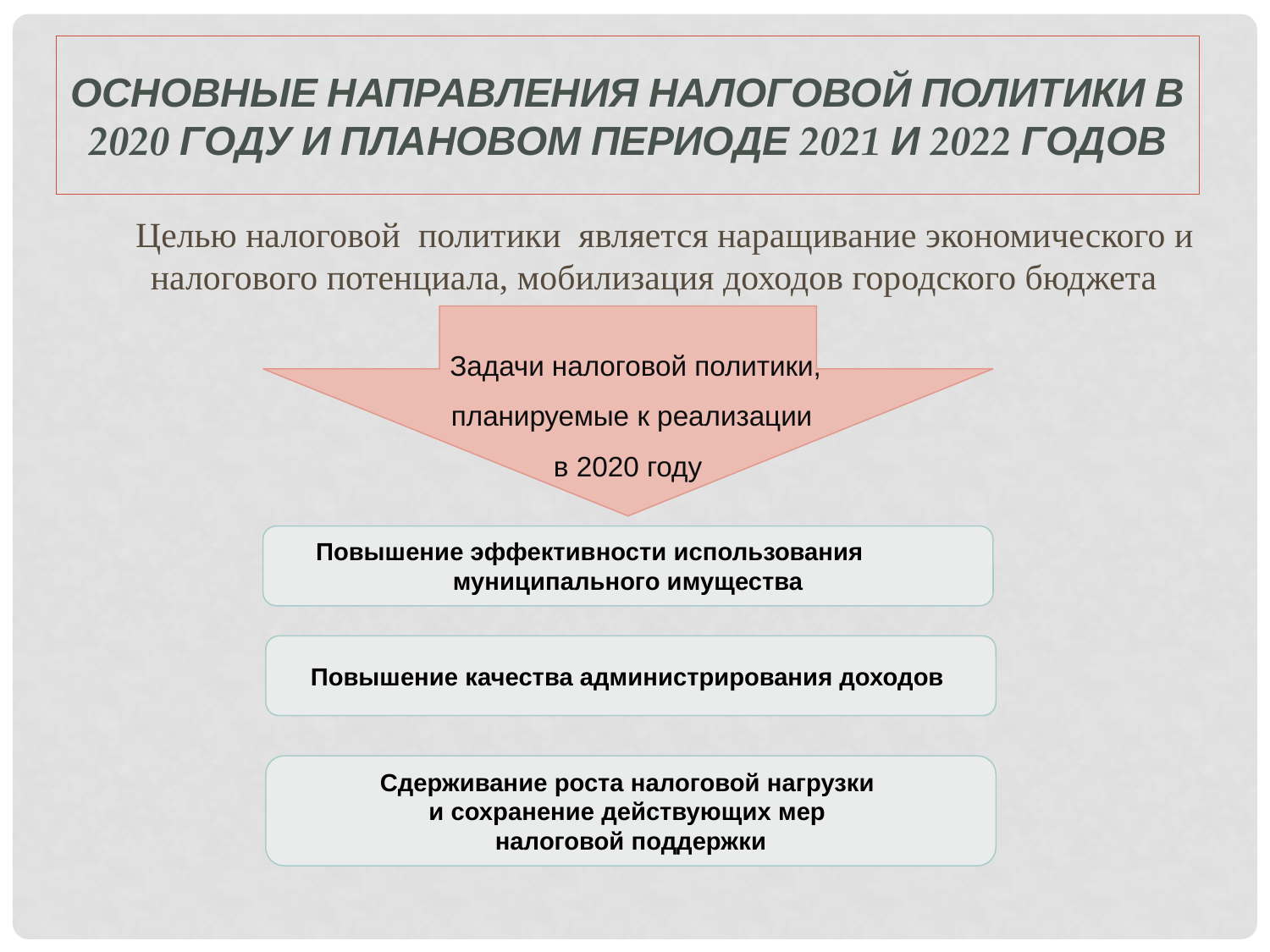

Основные направления налоговой политики в 2020 году и плановом периоде 2021 и 2022 годов
      Целью налоговой  политики  является наращивание экономического и налогового потенциала, мобилизация доходов городского бюджета

   Задачи налоговой политики,
  планируемые к реализации
в 2020 году
Повышение эффективности использования
муниципального имущества
Повышение качества администрирования доходов
Сдерживание роста налоговой нагрузки
и сохранение действующих мер
налоговой поддержки